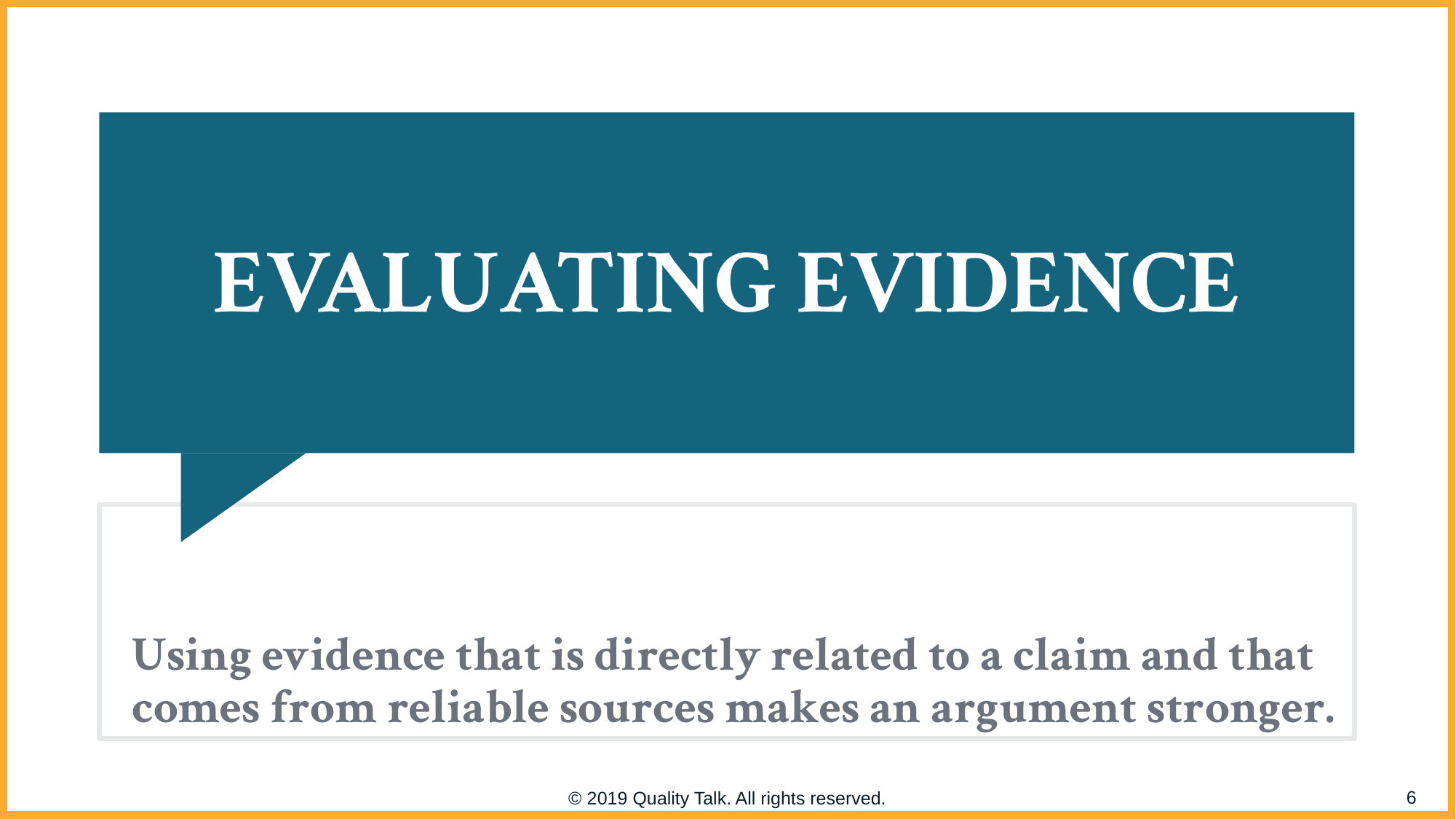

# EVALUATING EVIDENCE

Using evidence that is directly related to a claim and that comes from reliable sources makes an argument stronger.
6
© 2019 Quality Talk. All rights reserved.